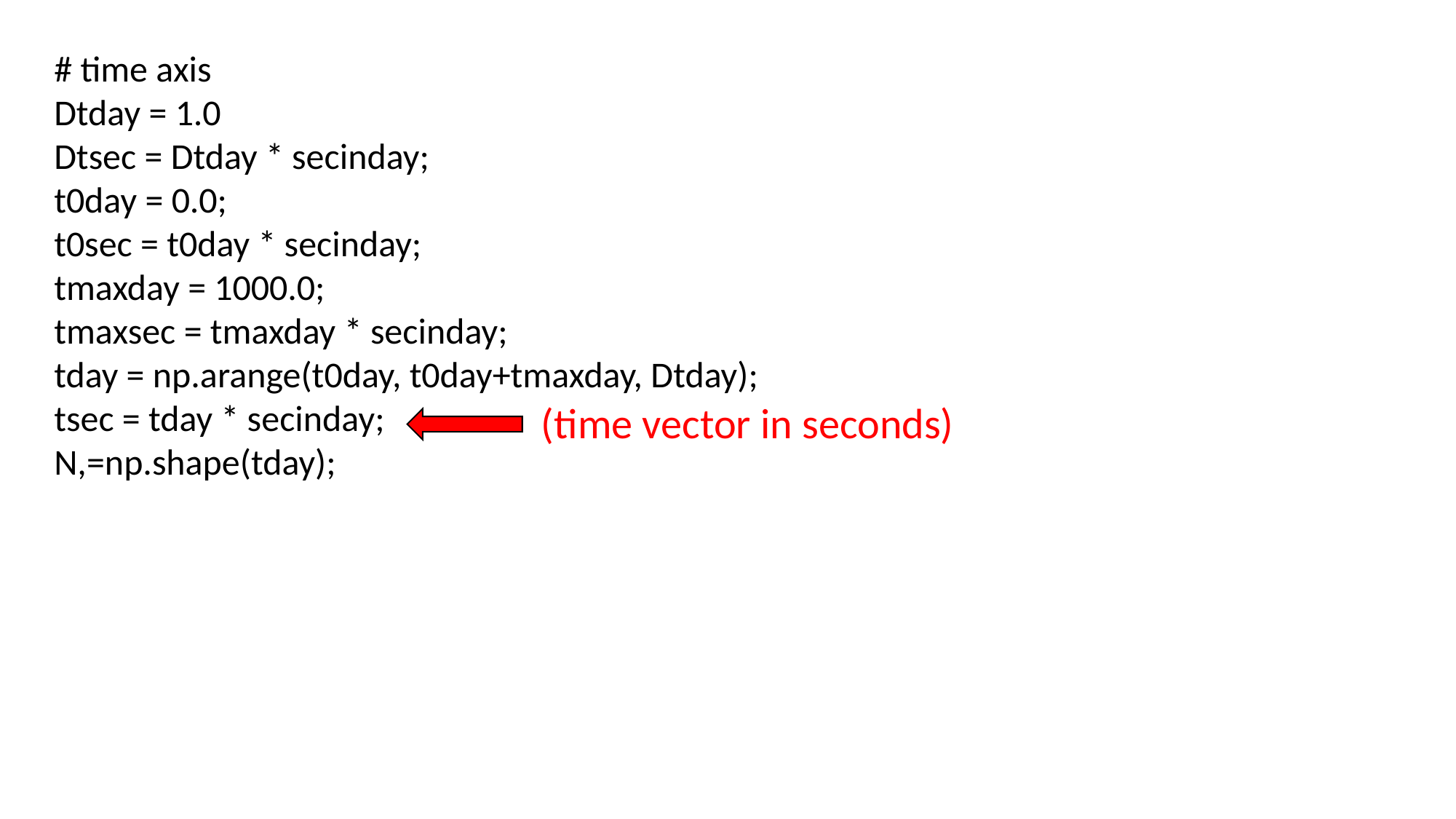

# time axis
Dtday = 1.0
Dtsec = Dtday * secinday;
t0day = 0.0;
t0sec = t0day * secinday;
tmaxday = 1000.0;
tmaxsec = tmaxday * secinday;
tday = np.arange(t0day, t0day+tmaxday, Dtday);
tsec = tday * secinday;
N,=np.shape(tday);
(time vector in seconds)